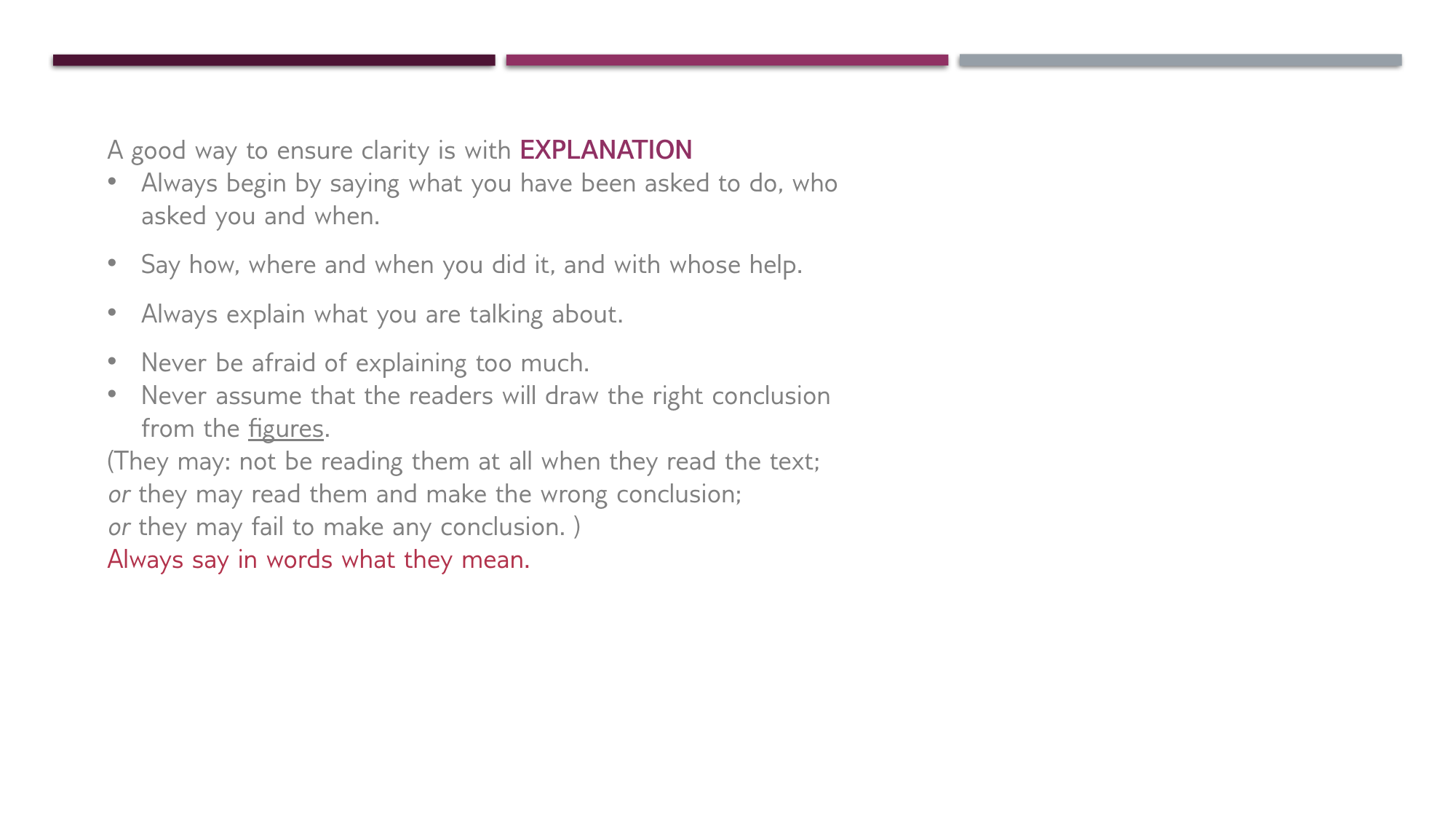

A good way to ensure clarity is with EXPLANATION
Always begin by saying what you have been asked to do, who asked you and when.
Say how, where and when you did it, and with whose help.
Always explain what you are talking about.
Never be afraid of explaining too much.
Never assume that the readers will draw the right conclusion from the figures.
(They may: not be reading them at all when they read the text;
or they may read them and make the wrong conclusion;
or they may fail to make any conclusion. )
Always say in words what they mean.